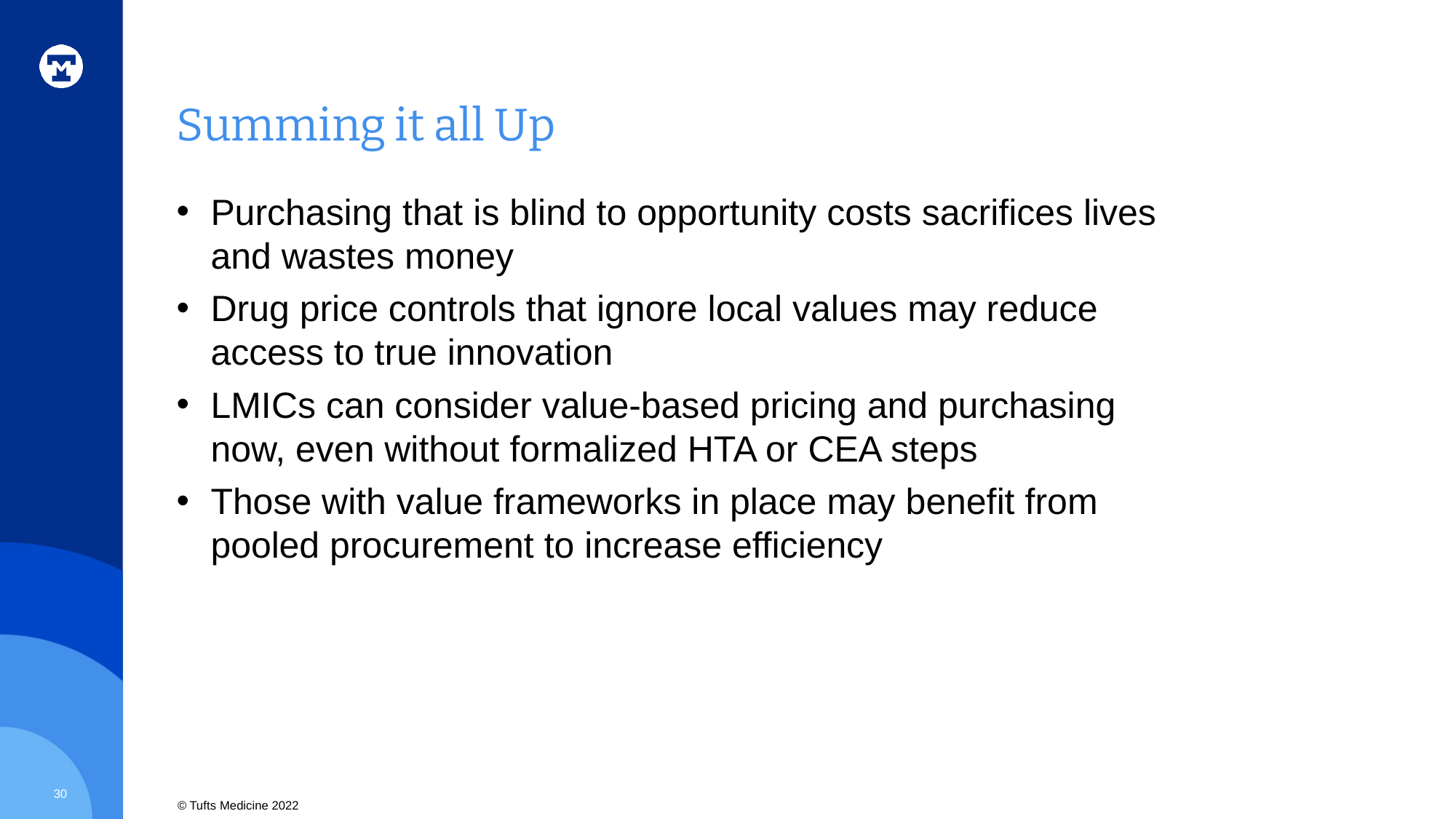

# Summing it all Up
Purchasing that is blind to opportunity costs sacrifices lives and wastes money
Drug price controls that ignore local values may reduce access to true innovation
LMICs can consider value-based pricing and purchasing now, even without formalized HTA or CEA steps
Those with value frameworks in place may benefit from pooled procurement to increase efficiency

30
© Tufts Medicine 2022